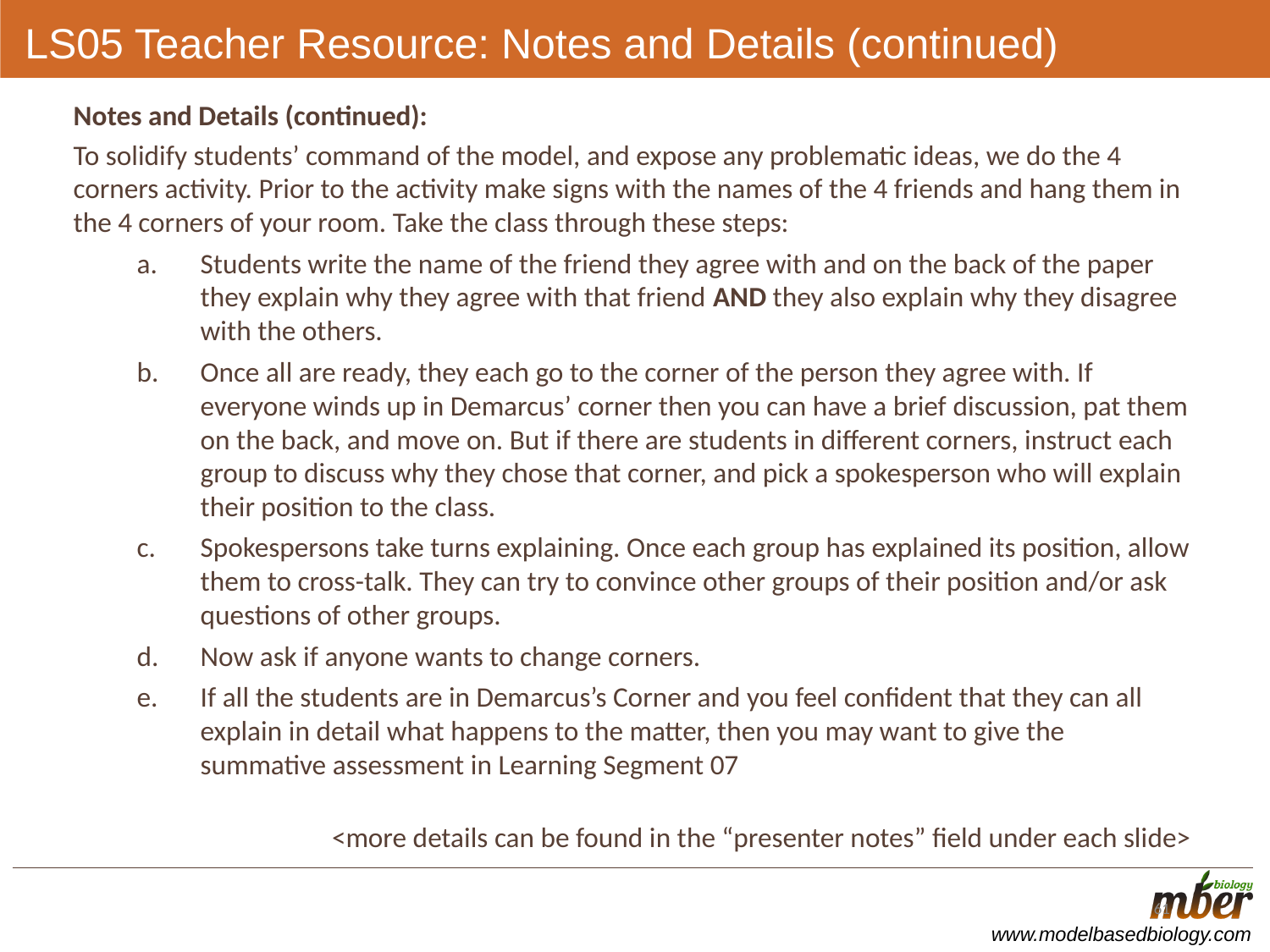

# LS05 Teacher Resource: Notes and Details (continued)
Notes and Details (continued):
To solidify students’ command of the model, and expose any problematic ideas, we do the 4 corners activity. Prior to the activity make signs with the names of the 4 friends and hang them in the 4 corners of your room. Take the class through these steps:
Students write the name of the friend they agree with and on the back of the paper they explain why they agree with that friend AND they also explain why they disagree with the others.
Once all are ready, they each go to the corner of the person they agree with. If everyone winds up in Demarcus’ corner then you can have a brief discussion, pat them on the back, and move on. But if there are students in different corners, instruct each group to discuss why they chose that corner, and pick a spokesperson who will explain their position to the class.
Spokespersons take turns explaining. Once each group has explained its position, allow them to cross-talk. They can try to convince other groups of their position and/or ask questions of other groups.
Now ask if anyone wants to change corners.
If all the students are in Demarcus’s Corner and you feel confident that they can all explain in detail what happens to the matter, then you may want to give the summative assessment in Learning Segment 07

<more details can be found in the “presenter notes” field under each slide>

61